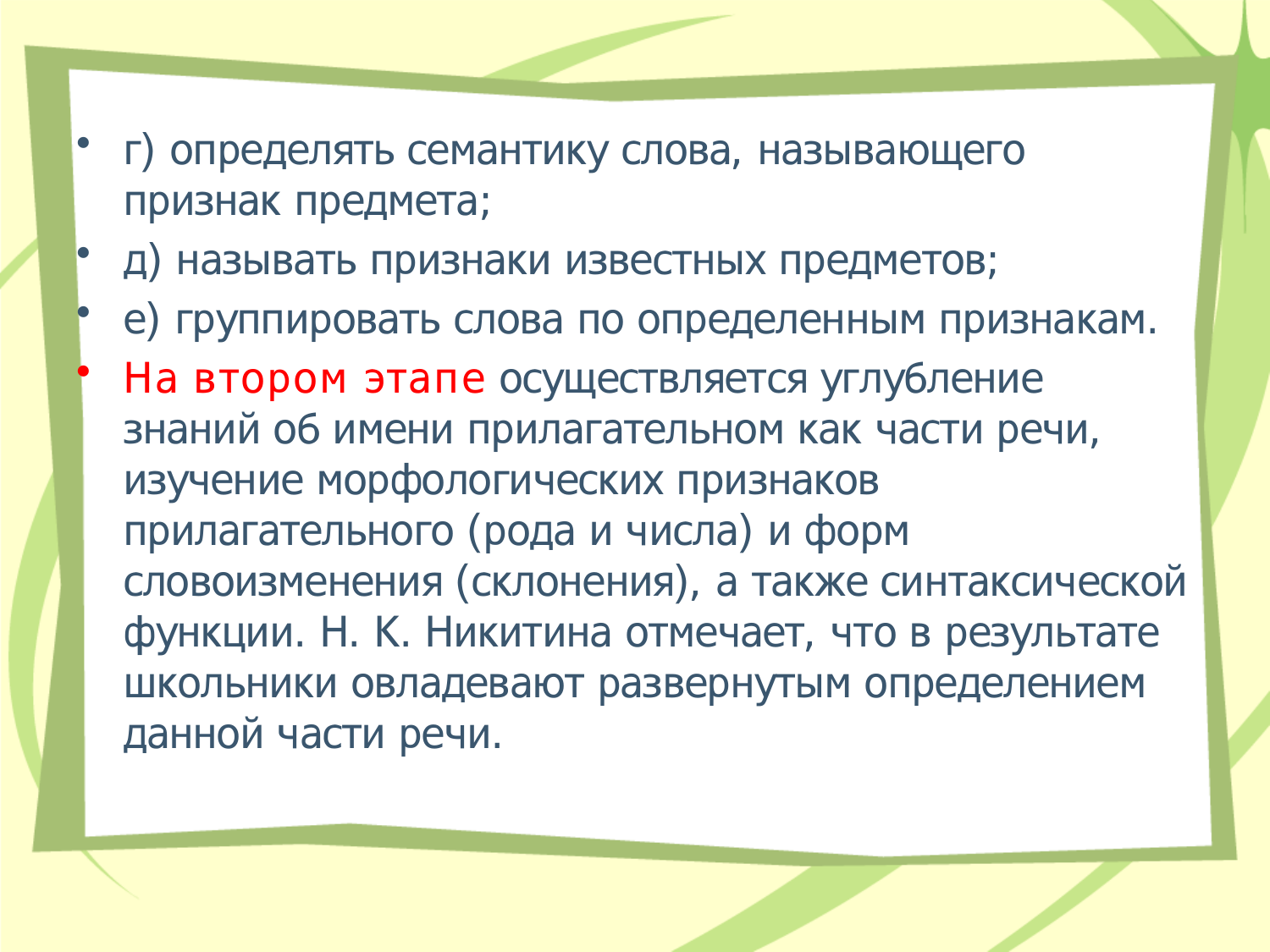

г) определять семантику слова, называющего признак предмета;
д) называть признаки известных предметов;
е) группировать слова по определенным признакам.
На втором этапе осуществляется углубление знаний об имени прилагательном как части речи, изучение морфологических признаков прилагательного (рода и числа) и форм словоизменения (склонения), а также синтаксической функции. Н. К. Никитина отмечает, что в результате школьники овладевают развернутым определением данной части речи.